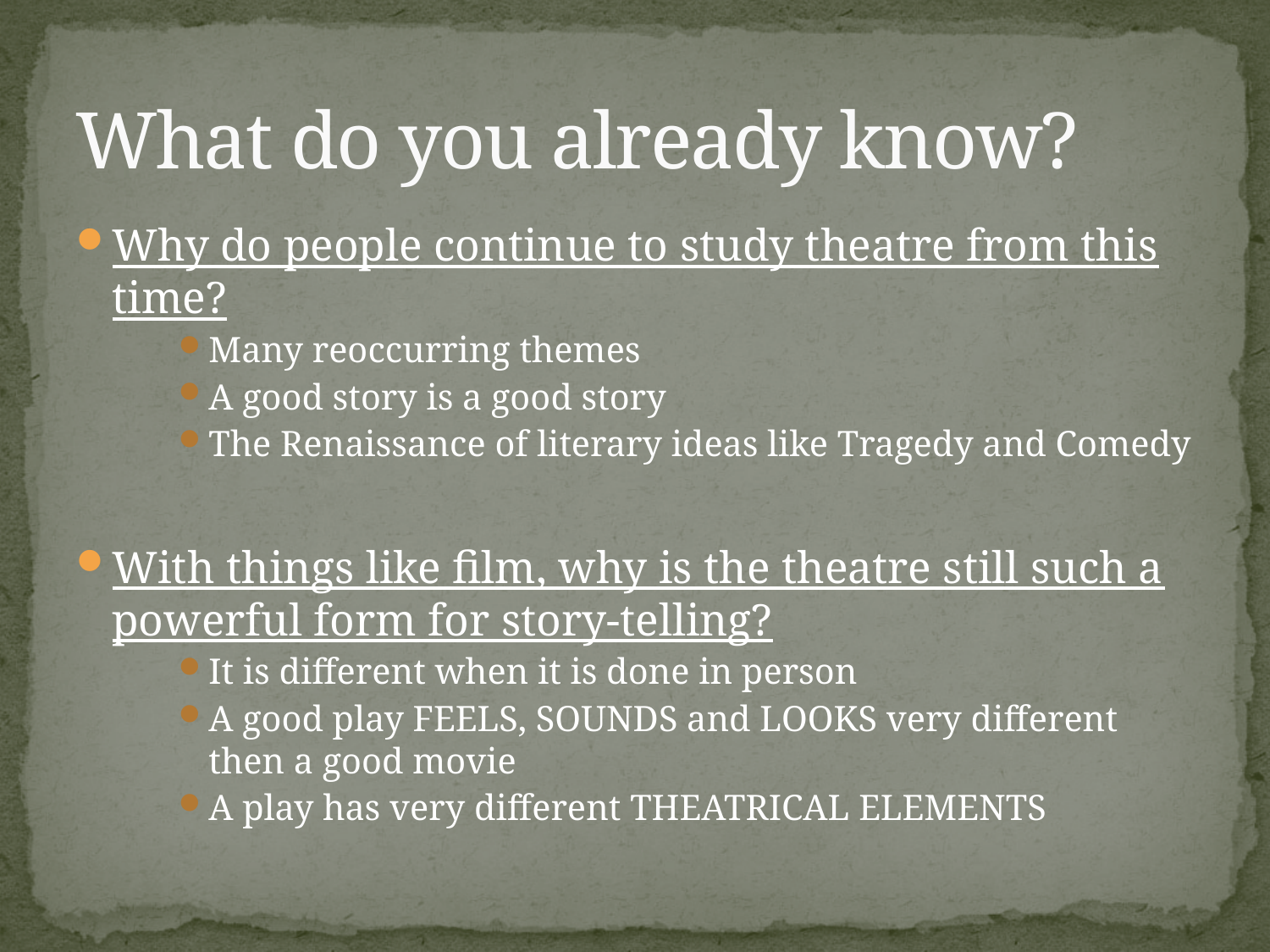

# What do you already know?
Why do people continue to study theatre from this time?
Many reoccurring themes
A good story is a good story
The Renaissance of literary ideas like Tragedy and Comedy

With things like film, why is the theatre still such a powerful form for story-telling?
It is different when it is done in person
A good play FEELS, SOUNDS and LOOKS very different then a good movie
A play has very different THEATRICAL ELEMENTS